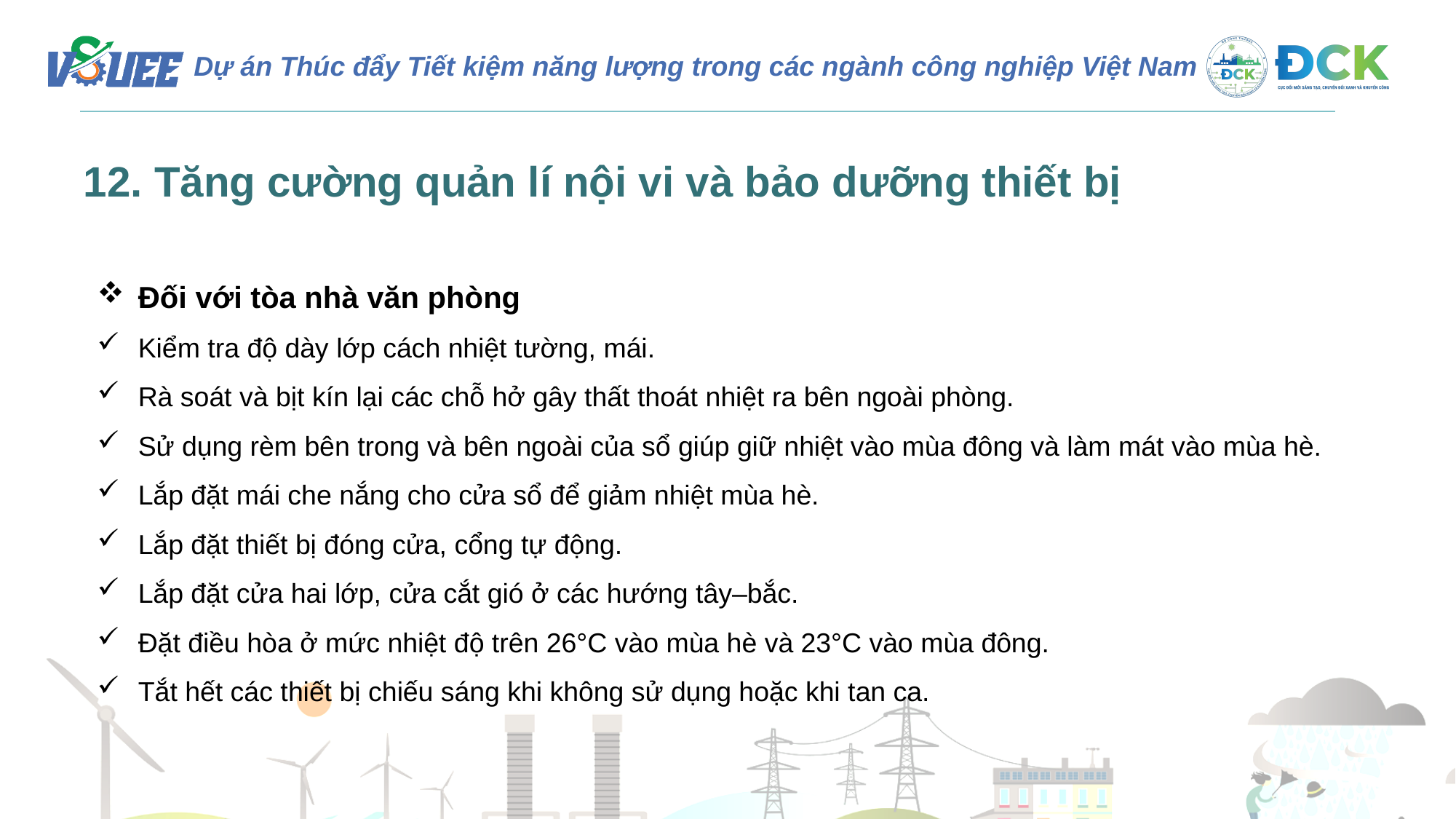

12. Tăng cường quản lí nội vi và bảo dưỡng thiết bị
Đối với tòa nhà văn phòng
Kiểm tra độ dày lớp cách nhiệt tường, mái.
Rà soát và bịt kín lại các chỗ hở gây thất thoát nhiệt ra bên ngoài phòng.
Sử dụng rèm bên trong và bên ngoài của sổ giúp giữ nhiệt vào mùa đông và làm mát vào mùa hè.
Lắp đặt mái che nắng cho cửa sổ để giảm nhiệt mùa hè.
Lắp đặt thiết bị đóng cửa, cổng tự động.
Lắp đặt cửa hai lớp, cửa cắt gió ở các hướng tây–bắc.
Đặt điều hòa ở mức nhiệt độ trên 26°C vào mùa hè và 23°C vào mùa đông.
Tắt hết các thiết bị chiếu sáng khi không sử dụng hoặc khi tan ca.